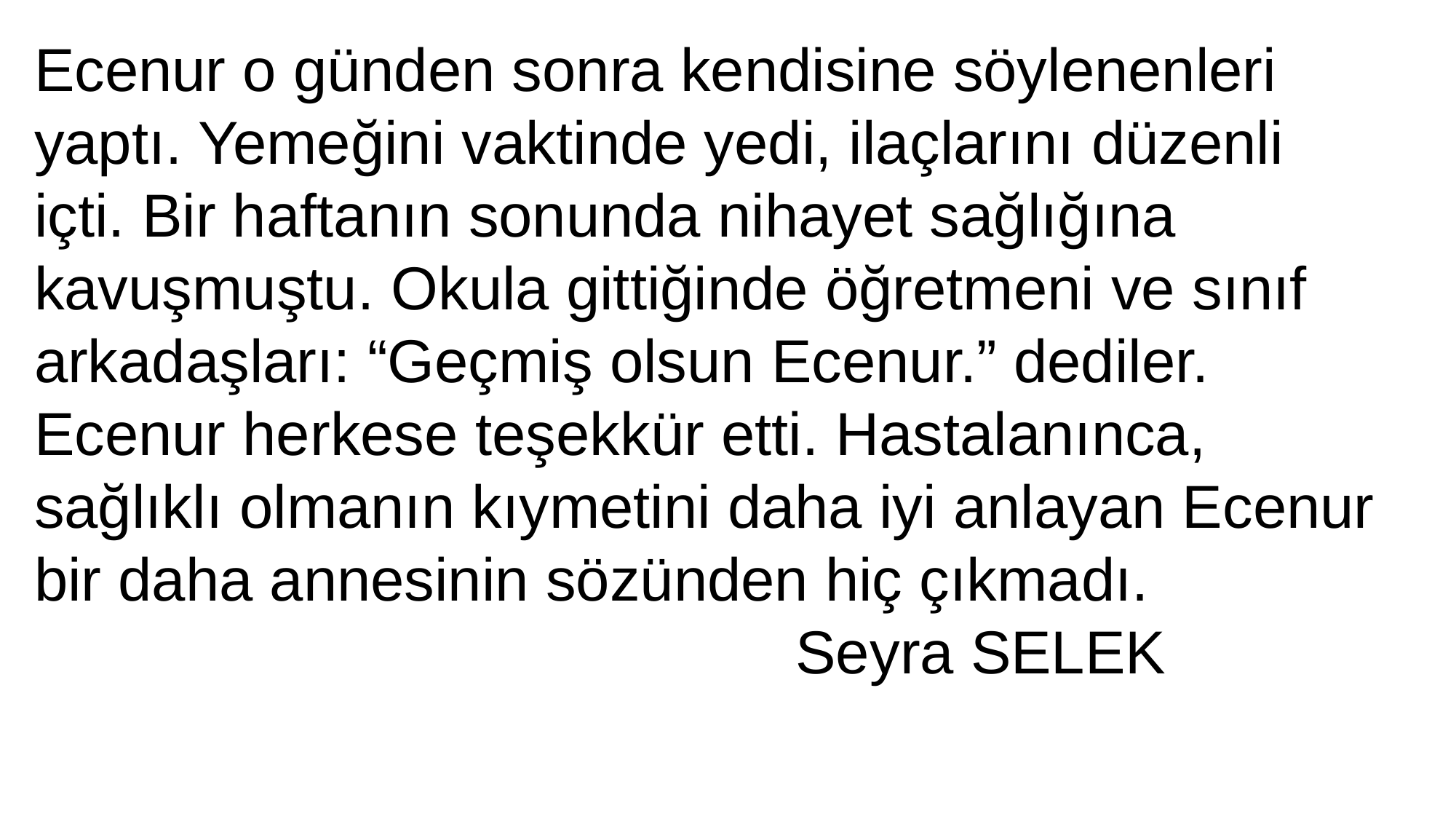

Ecenur o günden sonra kendisine söylenenleri yaptı. Yemeğini vaktinde yedi, ilaçlarını düzenli içti. Bir haftanın sonunda nihayet sağlığına kavuşmuştu. Okula gittiğinde öğretmeni ve sınıf arkadaşları: “Geçmiş olsun Ecenur.” dediler.
Ecenur herkese teşekkür etti. Hastalanınca, sağlıklı olmanın kıymetini daha iyi anlayan Ecenur bir daha annesinin sözünden hiç çıkmadı.
                                             Seyra SELEK